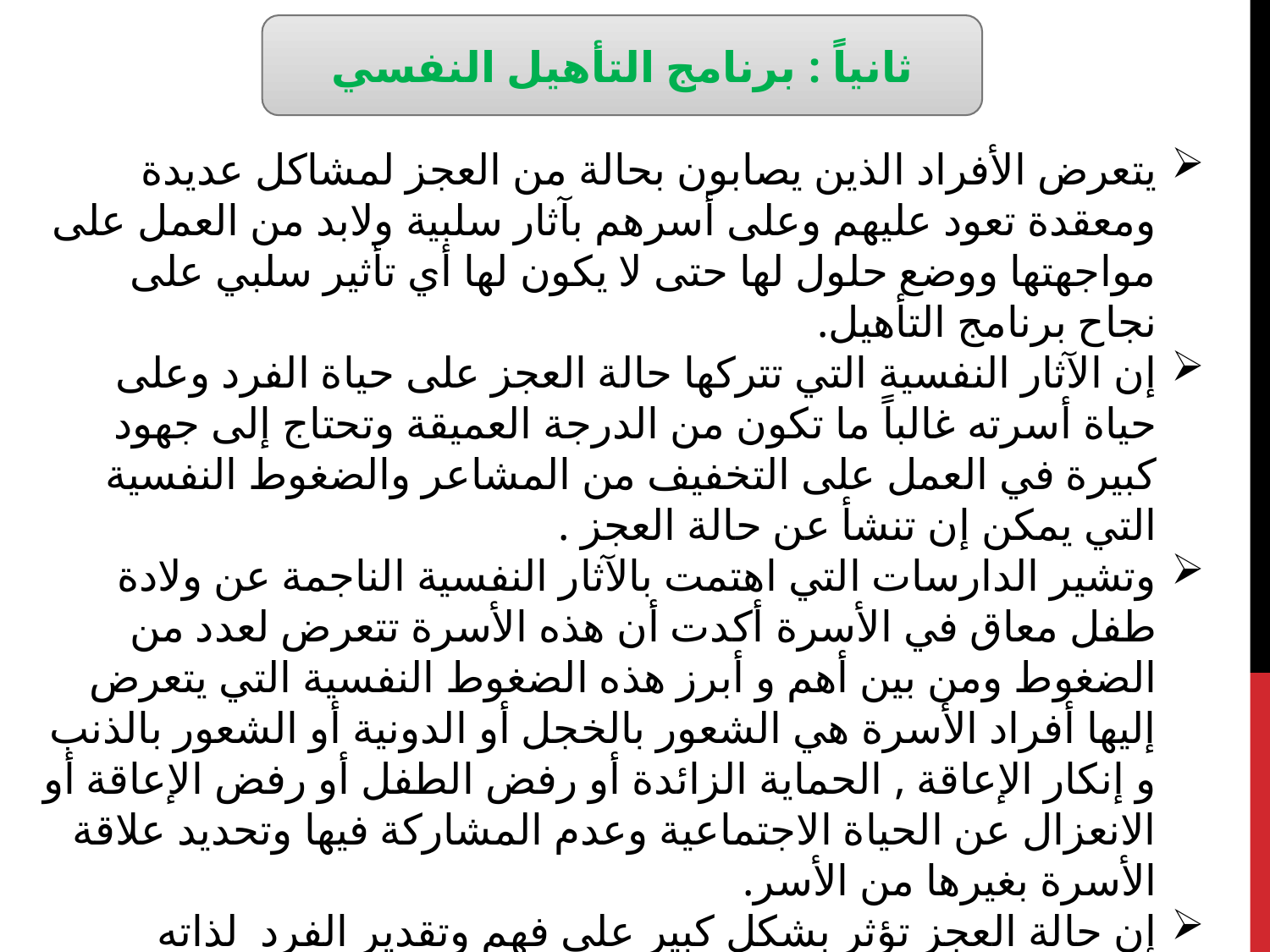

ثانياً : برنامج التأهيل النفسي
يتعرض الأفراد الذين يصابون بحالة من العجز لمشاكل عديدة ومعقدة تعود عليهم وعلى أسرهم بآثار سلبية ولابد من العمل على مواجهتها ووضع حلول لها حتى لا يكون لها أي تأثير سلبي على نجاح برنامج التأهيل.
إن الآثار النفسية التي تتركها حالة العجز على حياة الفرد وعلى حياة أسرته غالباً ما تكون من الدرجة العميقة وتحتاج إلى جهود كبيرة في العمل على التخفيف من المشاعر والضغوط النفسية التي يمكن إن تنشأ عن حالة العجز .
وتشير الدارسات التي اهتمت بالآثار النفسية الناجمة عن ولادة طفل معاق في الأسرة أكدت أن هذه الأسرة تتعرض لعدد من الضغوط ومن بين أهم و أبرز هذه الضغوط النفسية التي يتعرض إليها أفراد الأسرة هي الشعور بالخجل أو الدونية أو الشعور بالذنب و إنكار الإعاقة , الحماية الزائدة أو رفض الطفل أو رفض الإعاقة أو الانعزال عن الحياة الاجتماعية وعدم المشاركة فيها وتحديد علاقة الأسرة بغيرها من الأسر.
إن حالة العجز تؤثر بشكل كبير على فهم وتقدير الفرد  لذاته وتجعله يعيش في حالة من القلق و التوتر و الخوف وتزيد من الضغوط النفسية عليه إلى درجة قد تؤثر على نظرته للحياة وثقته بالآخرين وتقدمه في البرنامج التأهيلي .